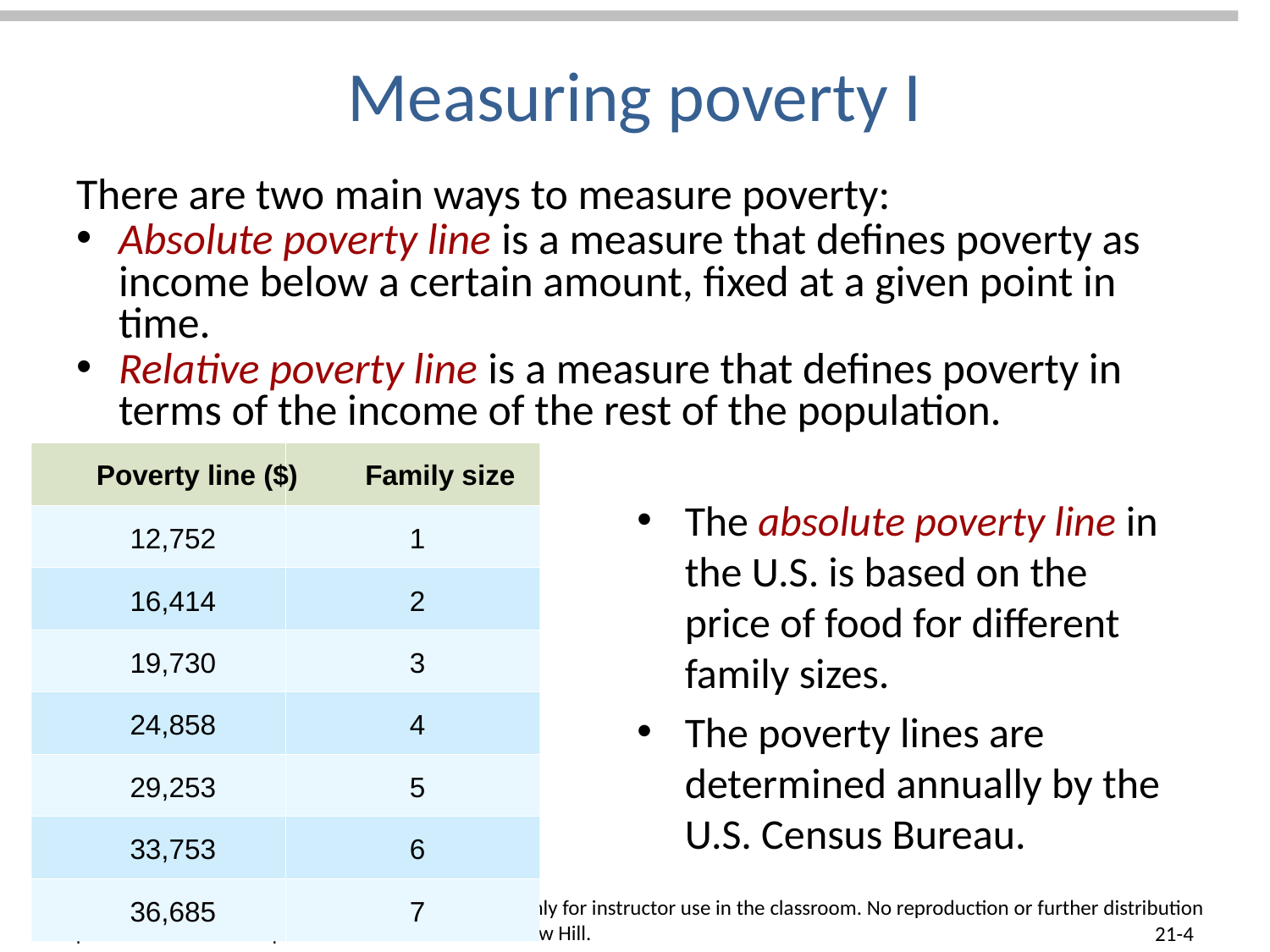

# Measuring poverty I
There are two main ways to measure poverty:
Absolute poverty line is a measure that defines poverty as income below a certain amount, fixed at a given point in time.
Relative poverty line is a measure that defines poverty in terms of the income of the rest of the population.

Poverty line ($)
Family size

12,752
1

16,414
2

19,730
3

24,858
4

29,253
5

33,753
6

36,685
7
The absolute poverty line in the U.S. is based on the price of food for different family sizes.
The poverty lines are determined annually by the U.S. Census Bureau.